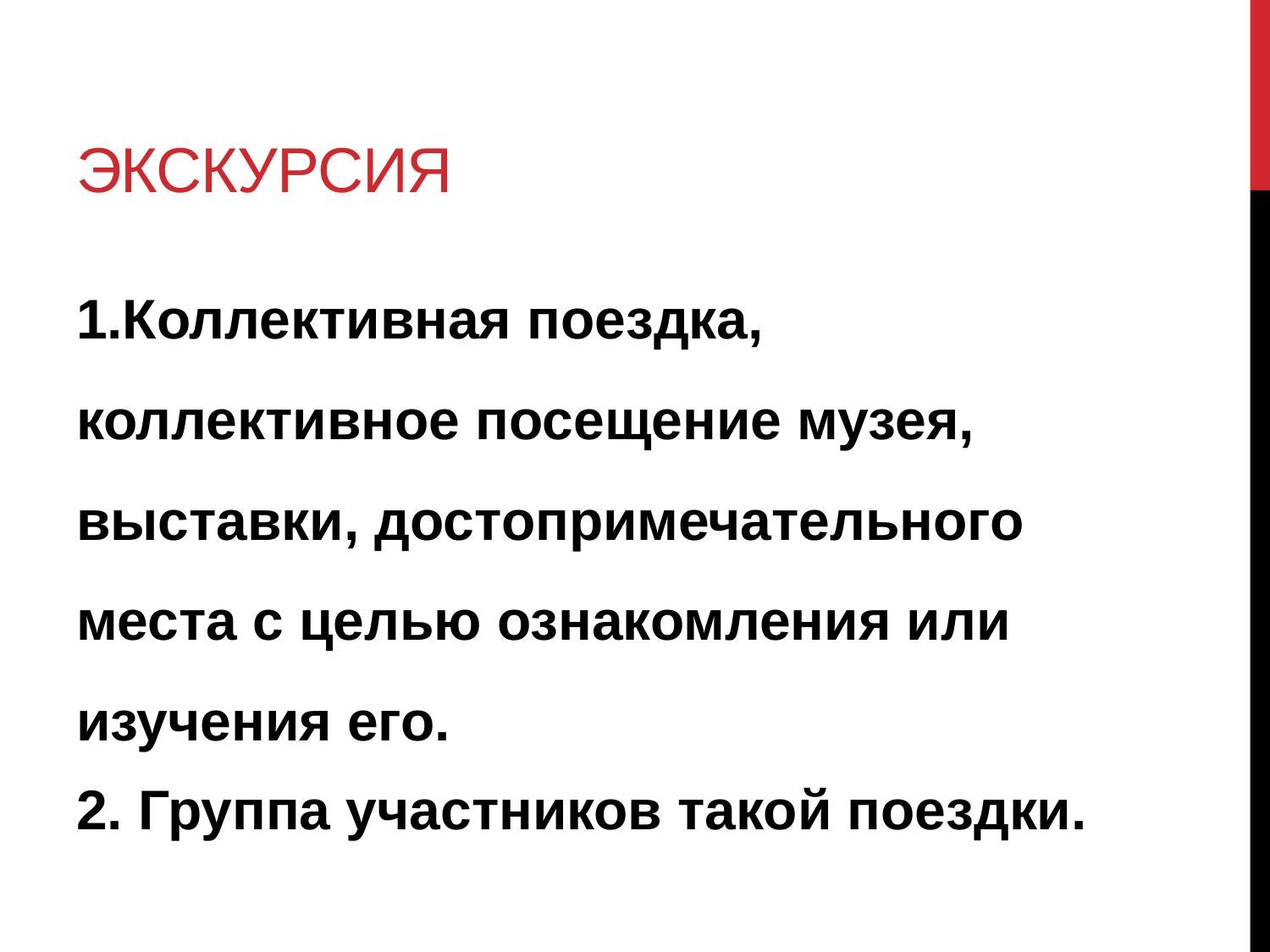

# ЭКСКУРСИЯ
1.Коллективная поездка, коллективное посещение музея, выставки, достопримечательного места с целью ознакомления или изучения его.
2. Группа участников такой поездки.